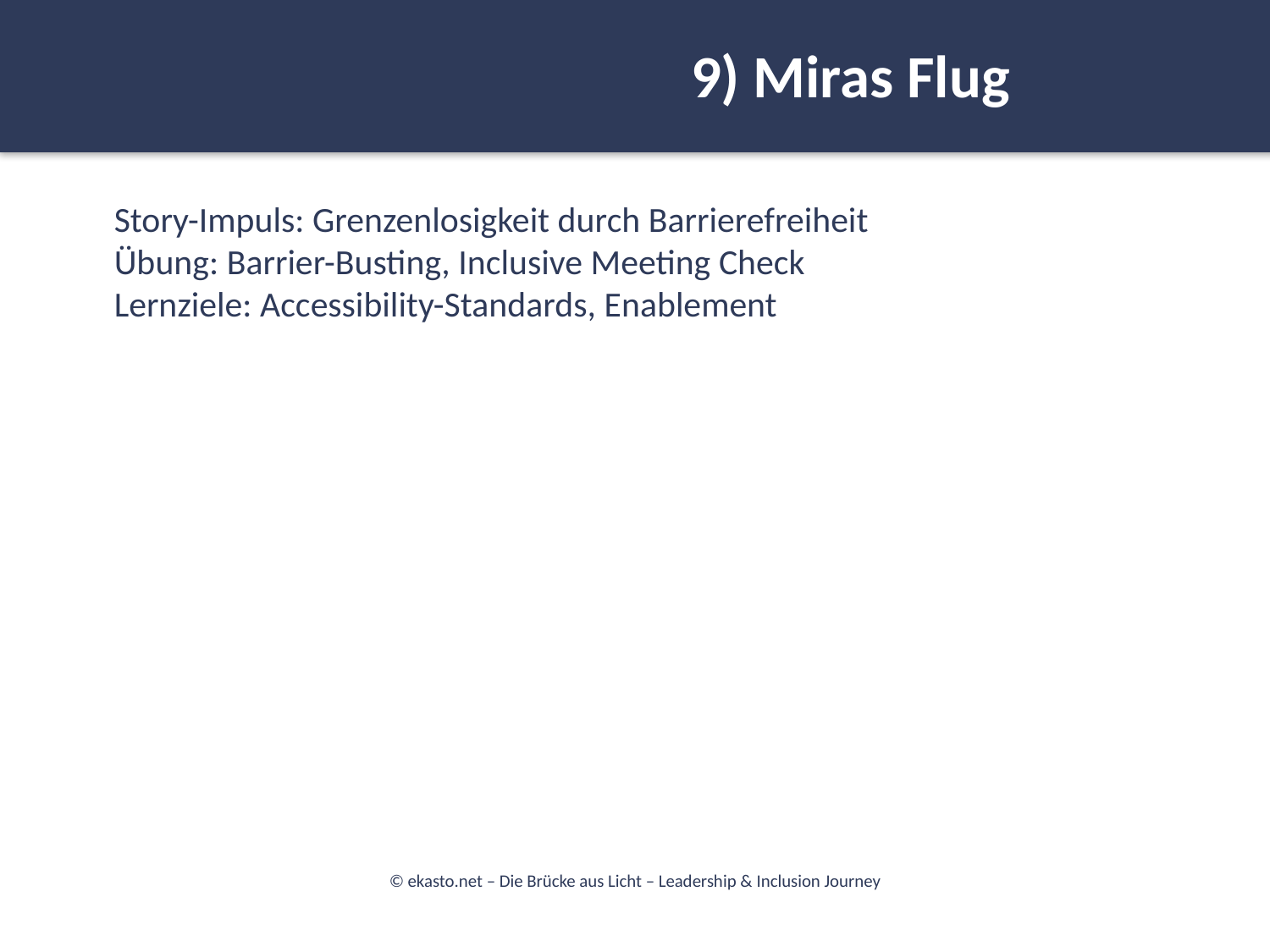

9) Miras Flug
#
Story-Impuls: Grenzenlosigkeit durch Barrierefreiheit
Übung: Barrier-Busting, Inclusive Meeting Check
Lernziele: Accessibility-Standards, Enablement
© ekasto.net – Die Brücke aus Licht – Leadership & Inclusion Journey